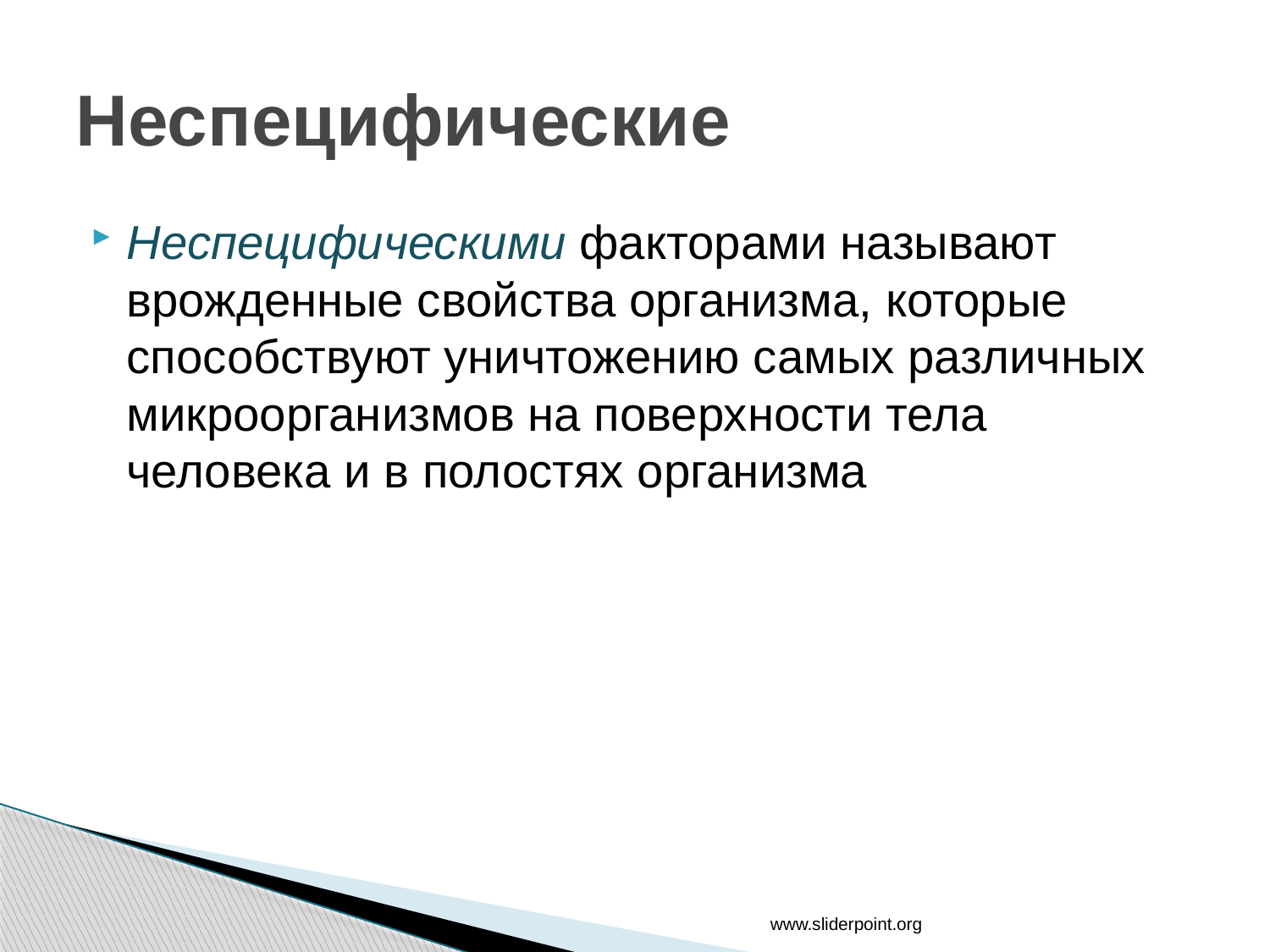

# Неспецифические
Неспецифическими факторами называют врожденные свойства организма, которые способствуют уничтожению самых различных микроорганизмов на поверхности тела человека и в полостях организма
www.sliderpoint.org